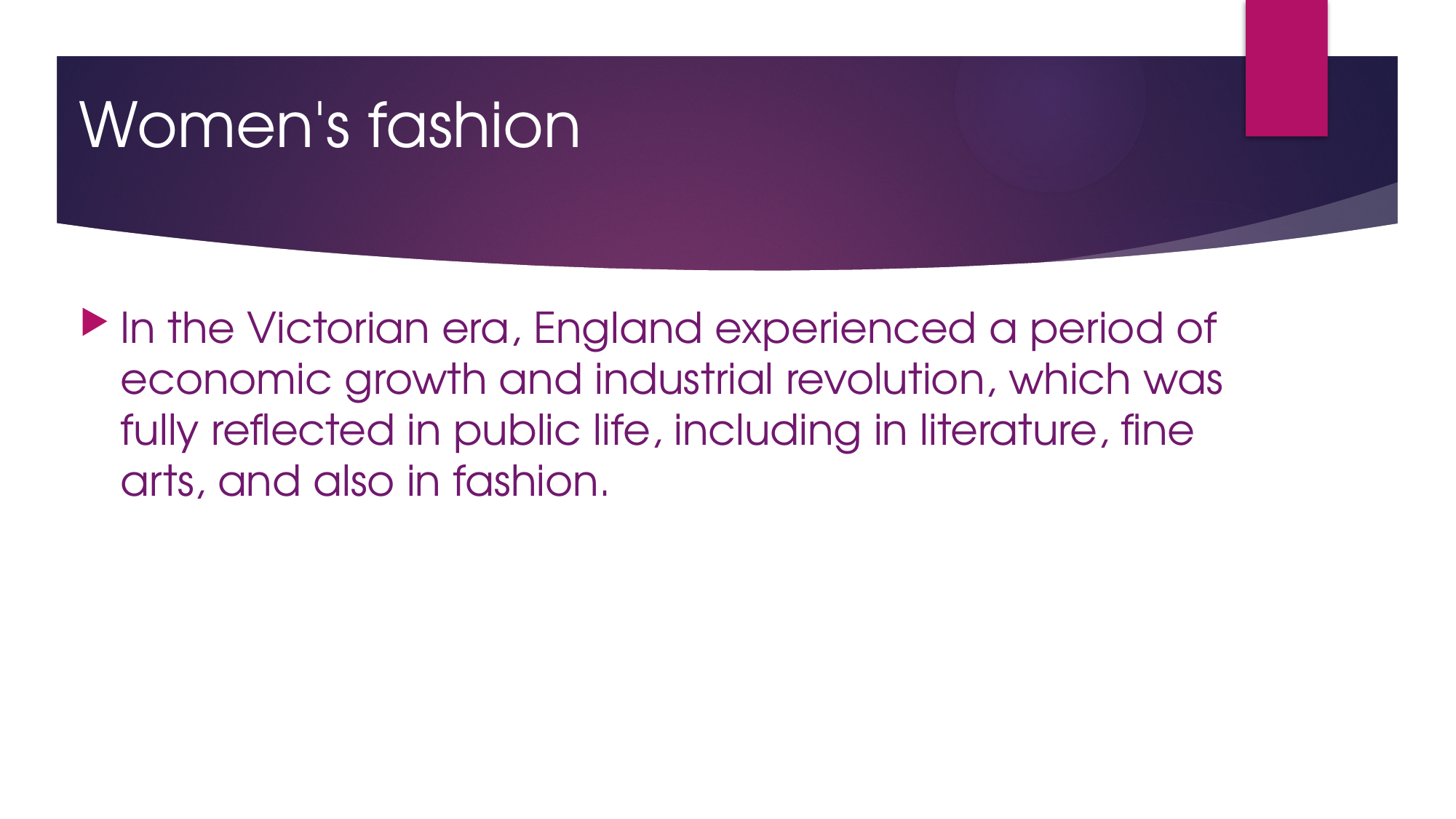

Women's fashion
In the Victorian era, England experienced a period of economic growth and industrial revolution, which was fully reflected in public life, including in literature, fine arts, and also in fashion.